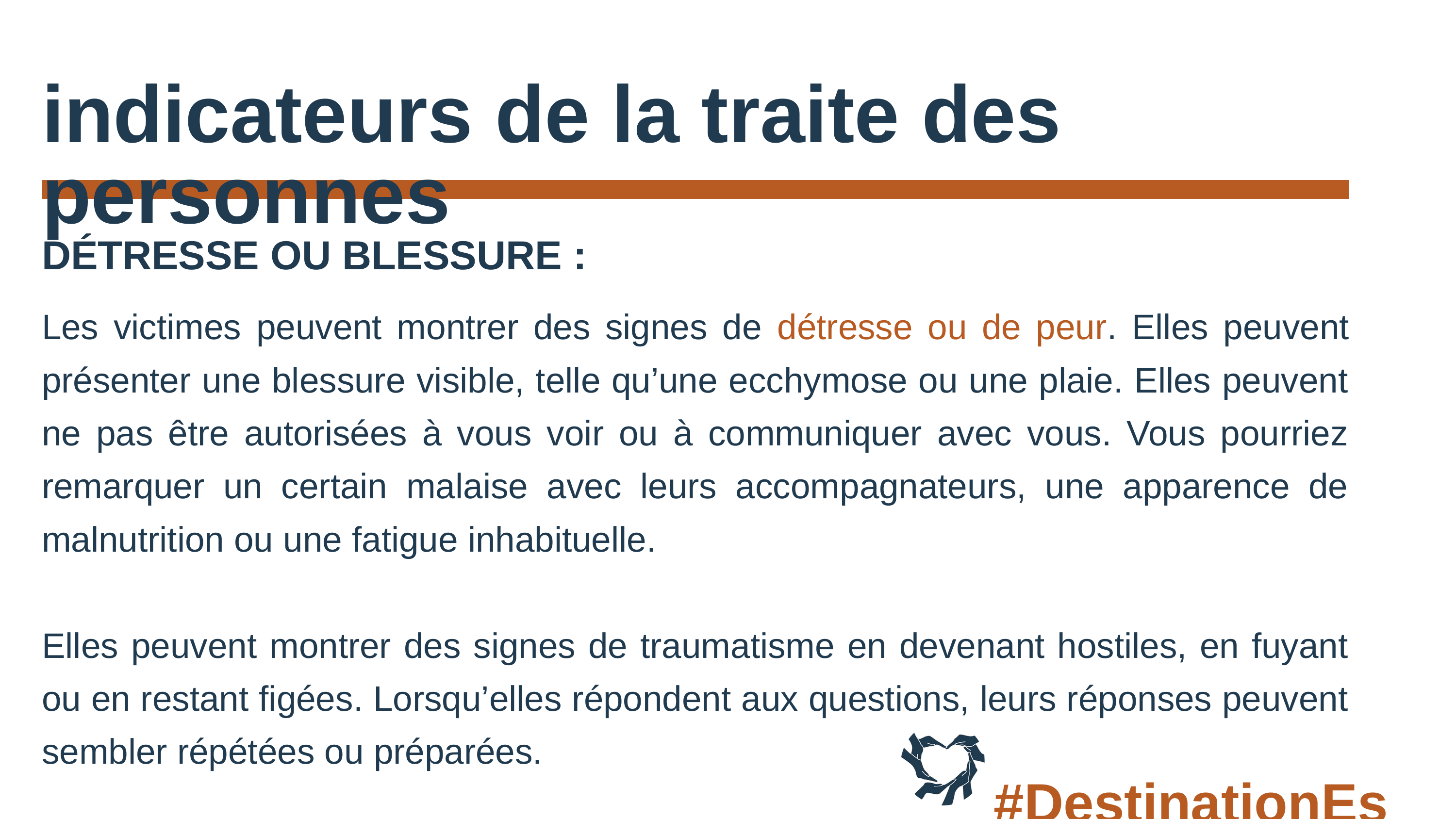

indicateurs de la traite des personnes

DÉTRESSE OU BLESSURE :
Les victimes peuvent montrer des signes de détresse ou de peur. Elles peuvent présenter une blessure visible, telle qu’une ecchymose ou une plaie. Elles peuvent ne pas être autorisées à vous voir ou à communiquer avec vous. Vous pourriez remarquer un certain malaise avec leurs accompagnateurs, une apparence de malnutrition ou une fatigue inhabituelle.

Elles peuvent montrer des signes de traumatisme en devenant hostiles, en fuyant ou en restant figées. Lorsqu’elles répondent aux questions, leurs réponses peuvent sembler répétées ou préparées.

#DestinationEspoir